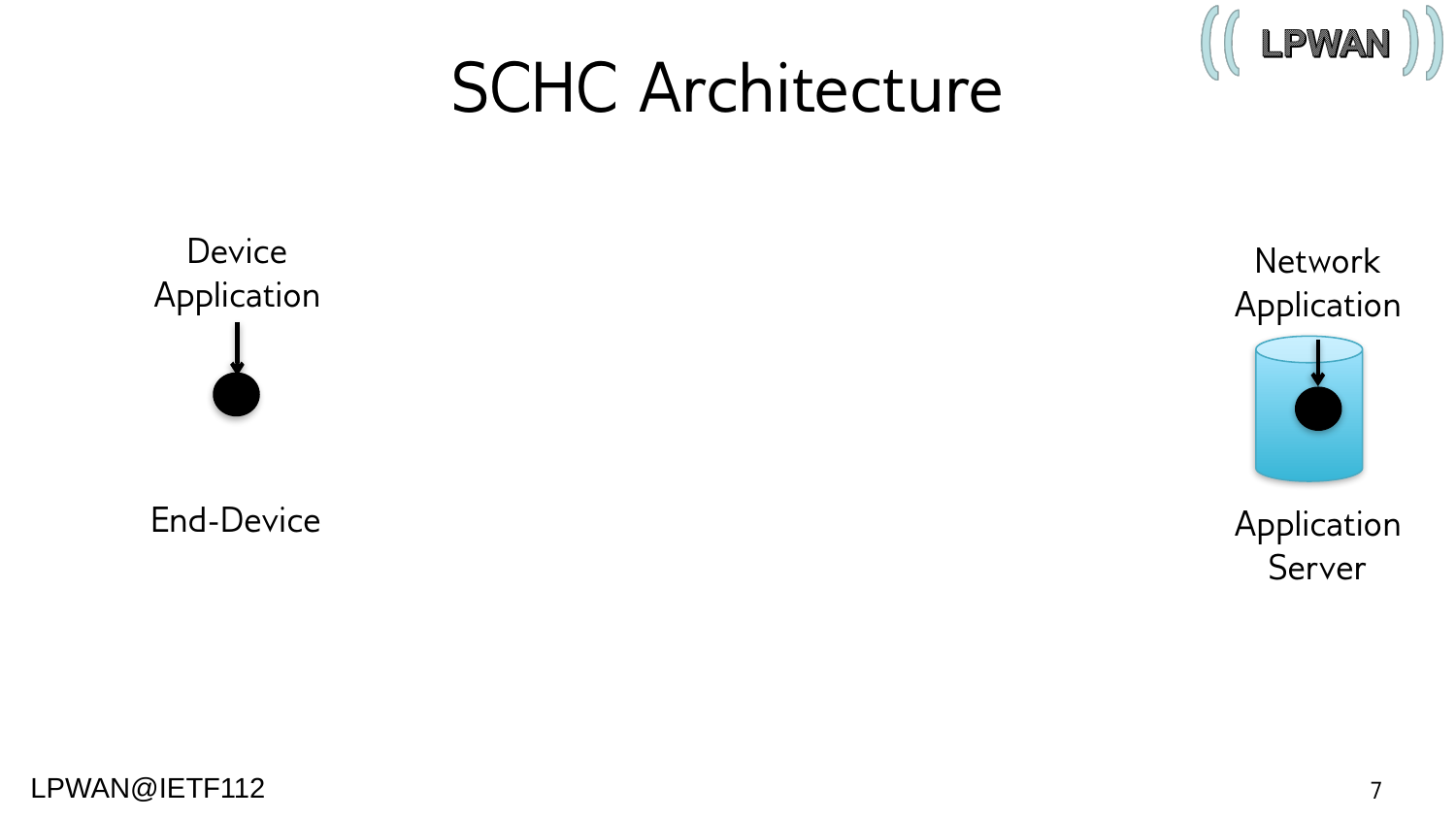

# SCHC Architecture
Device
Application
Network
Application

End-Device
Application
Server
7